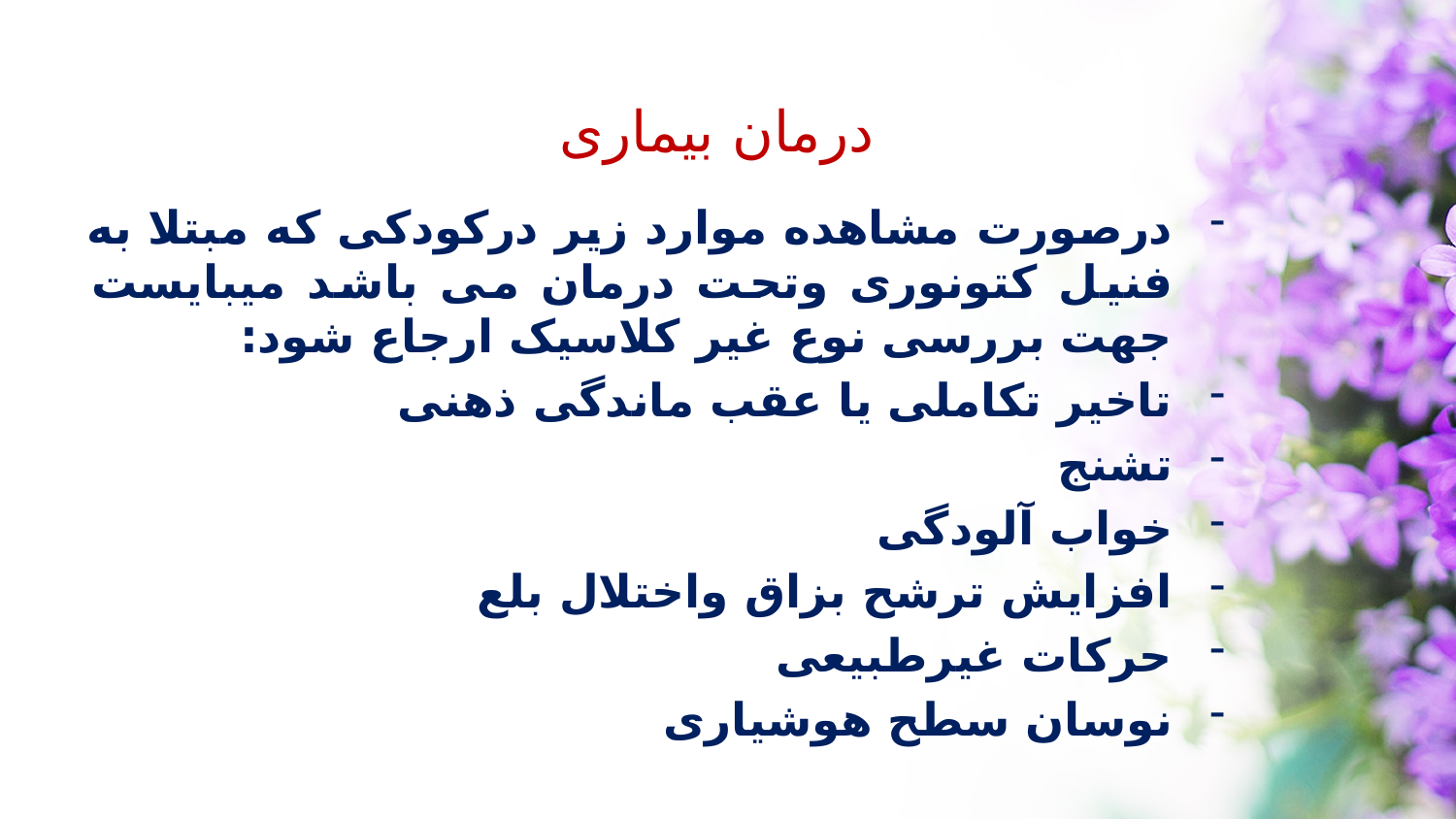

درمان بیماری
درصورت مشاهده موارد زیر درکودکی که مبتلا به فنیل کتونوری وتحت درمان می باشد میبایست جهت بررسی نوع غیر کلاسیک ارجاع شود:
تاخیر تکاملی یا عقب ماندگی ذهنی
تشنج
خواب آلودگی
افزایش ترشح بزاق واختلال بلع
حرکات غیرطبیعی
نوسان سطح هوشیاری